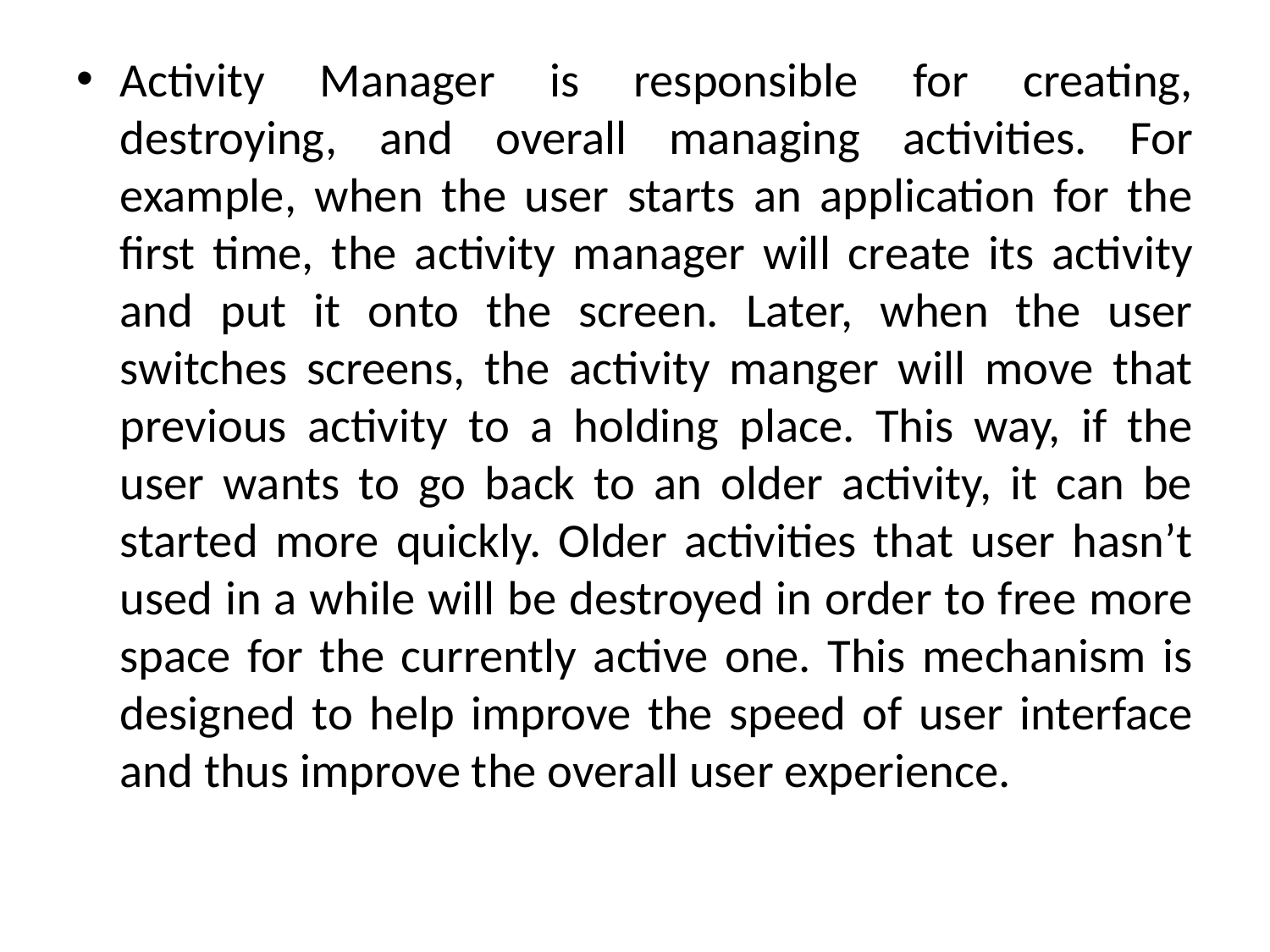

Activity Manager is responsible for creating, destroying, and overall managing activities. For example, when the user starts an application for the first time, the activity manager will create its activity and put it onto the screen. Later, when the user switches screens, the activity manger will move that previous activity to a holding place. This way, if the user wants to go back to an older activity, it can be started more quickly. Older activities that user hasn’t used in a while will be destroyed in order to free more space for the currently active one. This mechanism is designed to help improve the speed of user interface and thus improve the overall user experience.